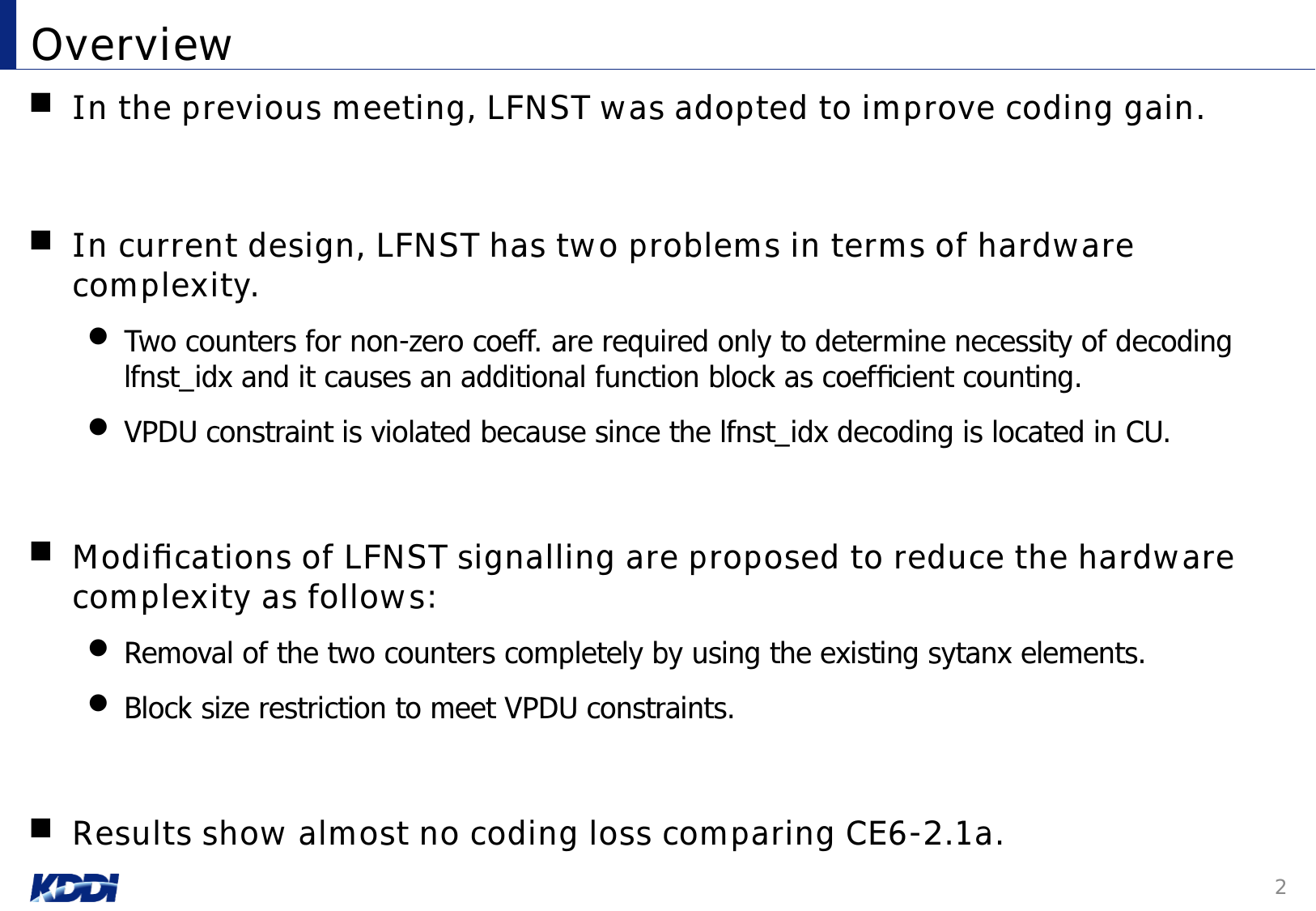

# Overview
In the previous meeting, LFNST was adopted to improve coding gain.

In current design, LFNST has two problems in terms of hardware complexity.
Two counters for non-zero coeff. are required only to determine necessity of decoding lfnst_idx and it causes an additional function block as coefficient counting.
VPDU constraint is violated because since the lfnst_idx decoding is located in CU.

Modifications of LFNST signalling are proposed to reduce the hardware complexity as follows:
Removal of the two counters completely by using the existing sytanx elements.
Block size restriction to meet VPDU constraints.

Results show almost no coding loss comparing CE6-2.1a.
2